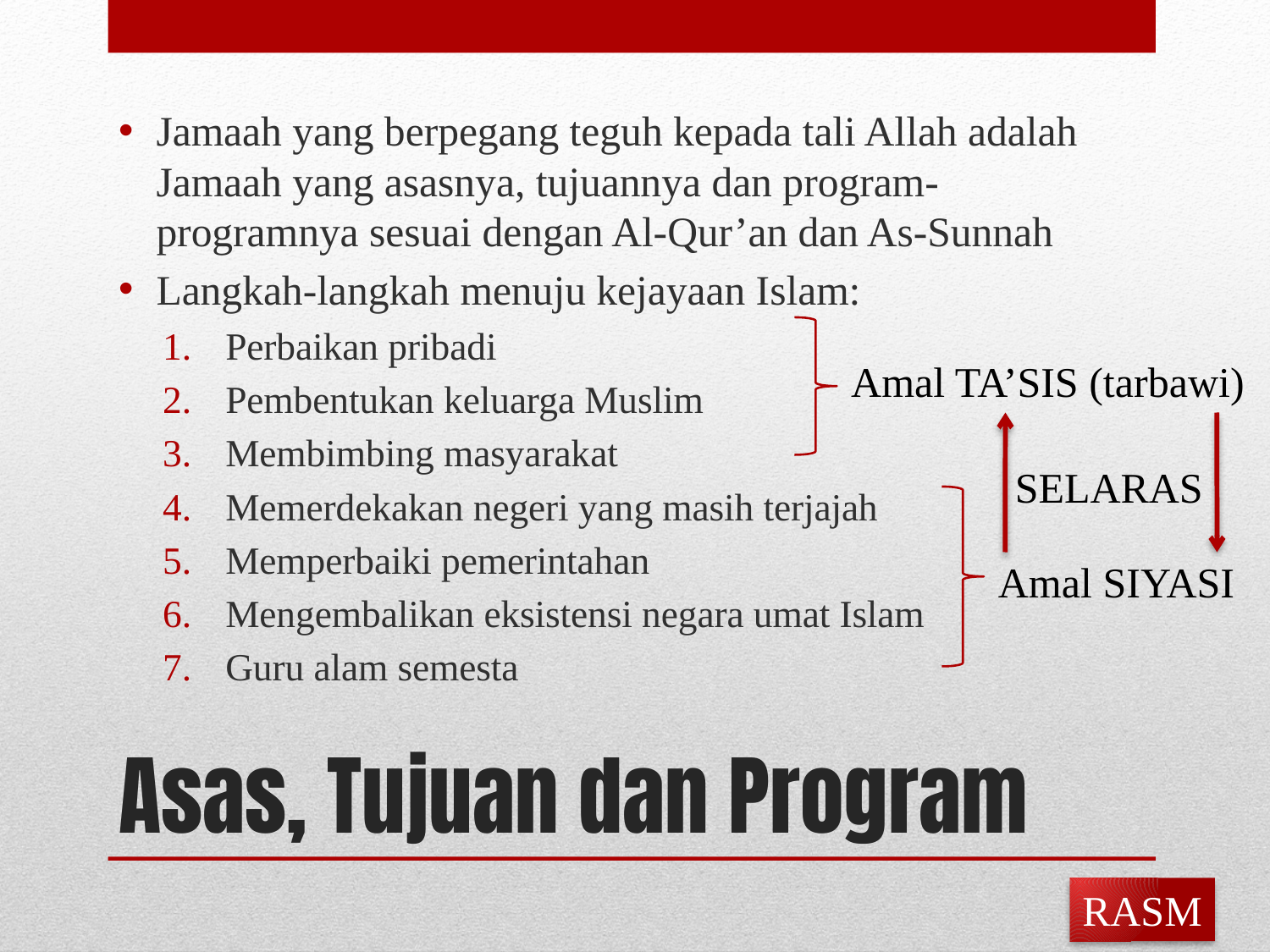

Jamaah yang berpegang teguh kepada tali Allah adalah Jamaah yang asasnya, tujuannya dan program-programnya sesuai dengan Al-Qur’an dan As-Sunnah
Langkah-langkah menuju kejayaan Islam:
Perbaikan pribadi
Pembentukan keluarga Muslim
Membimbing masyarakat
Memerdekakan negeri yang masih terjajah
Memperbaiki pemerintahan
Mengembalikan eksistensi negara umat Islam
Guru alam semesta

Amal TA’SIS (tarbawi)
SELARAS

Amal SIYASI
# Asas, Tujuan dan Program
RASM